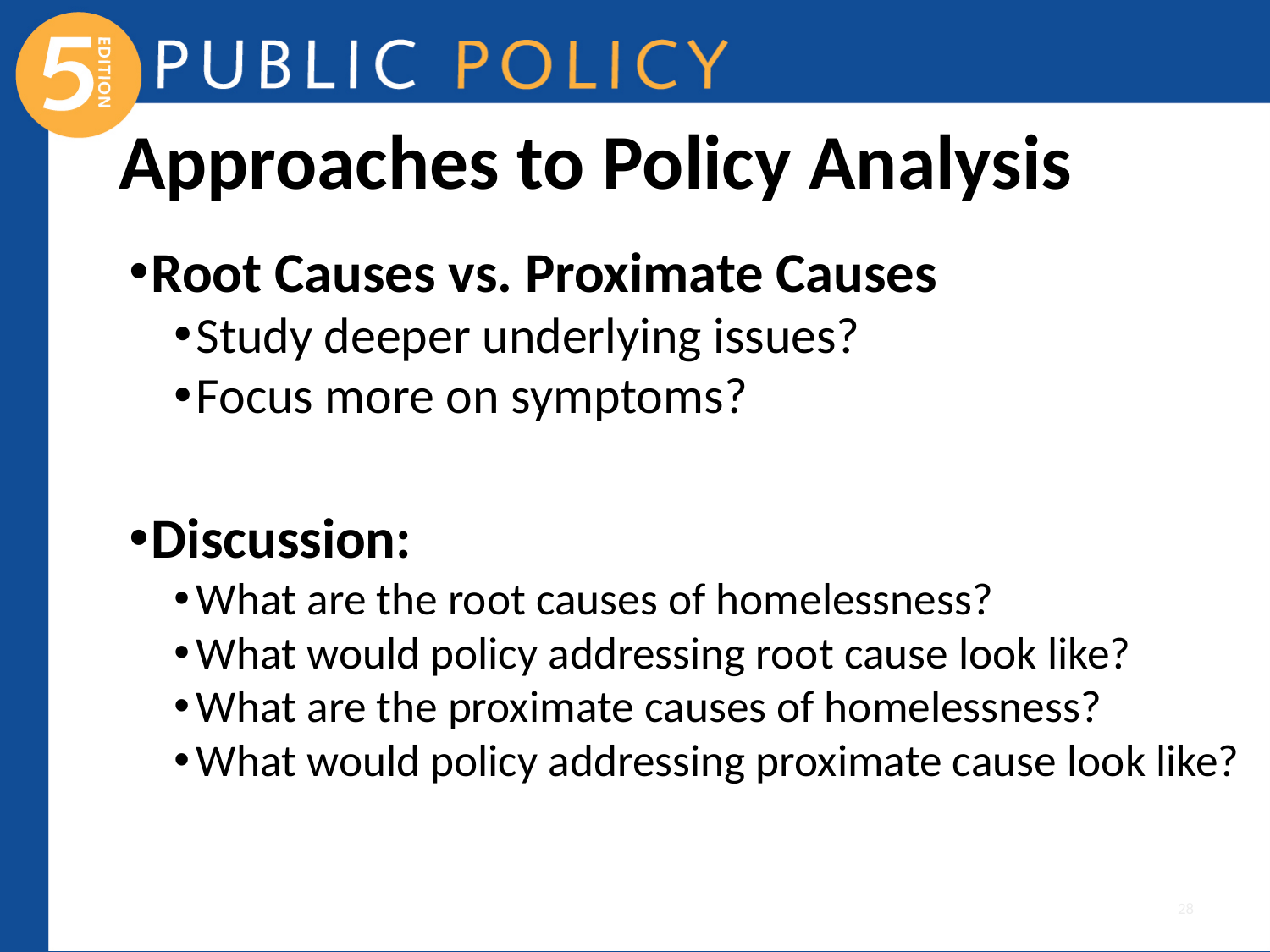

# Approaches to Policy Analysis
Root Causes vs. Proximate Causes
Study deeper underlying issues?
Focus more on symptoms?

Discussion:
What are the root causes of homelessness?
What would policy addressing root cause look like?
What are the proximate causes of homelessness?
What would policy addressing proximate cause look like?

28